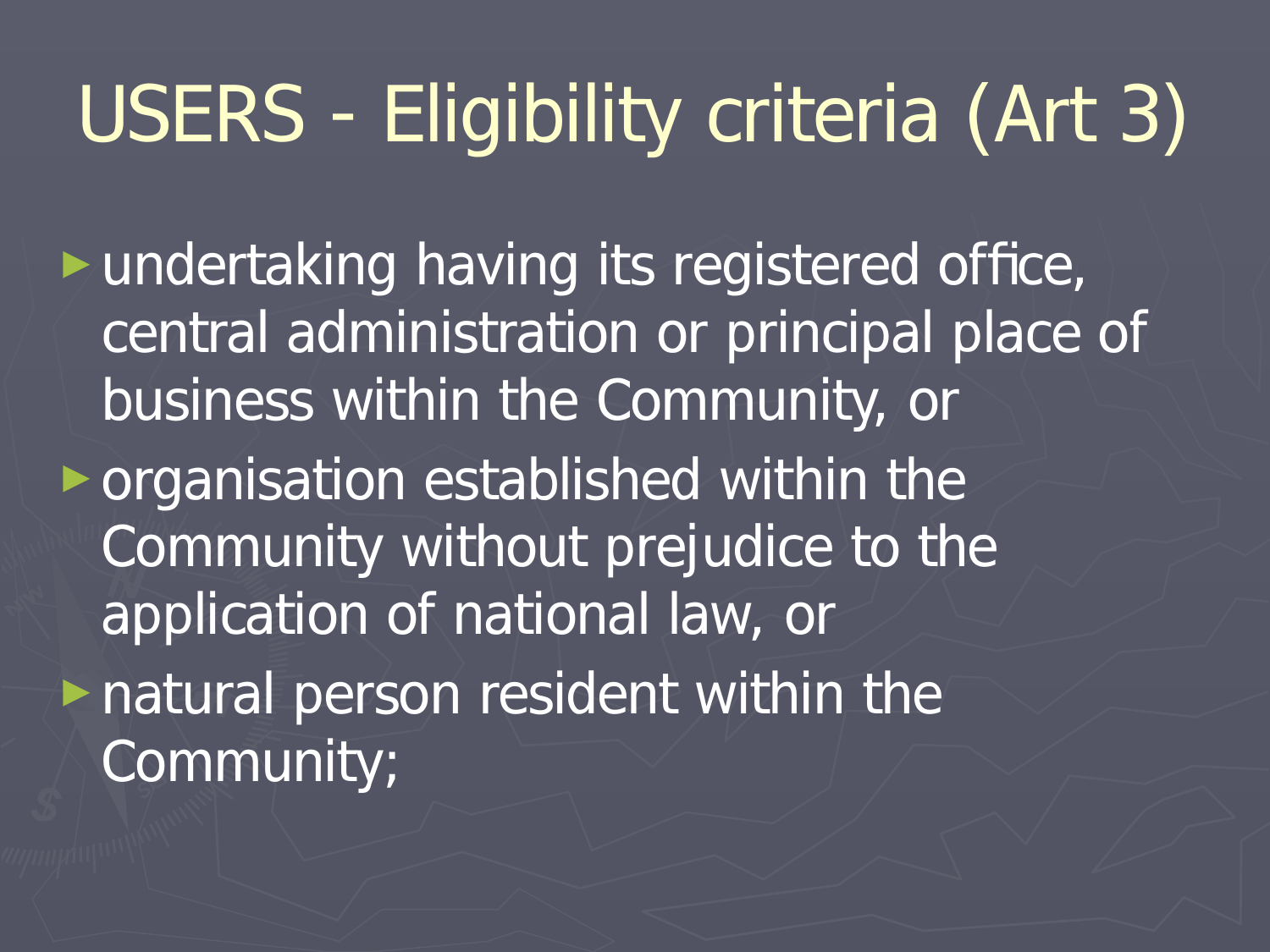

USERS - Eligibility criteria (Art 3)
undertaking having its registered office, central administration or principal place of business within the Community, or
organisation established within the Community without prejudice to the application of national law, or
natural person resident within the Community;